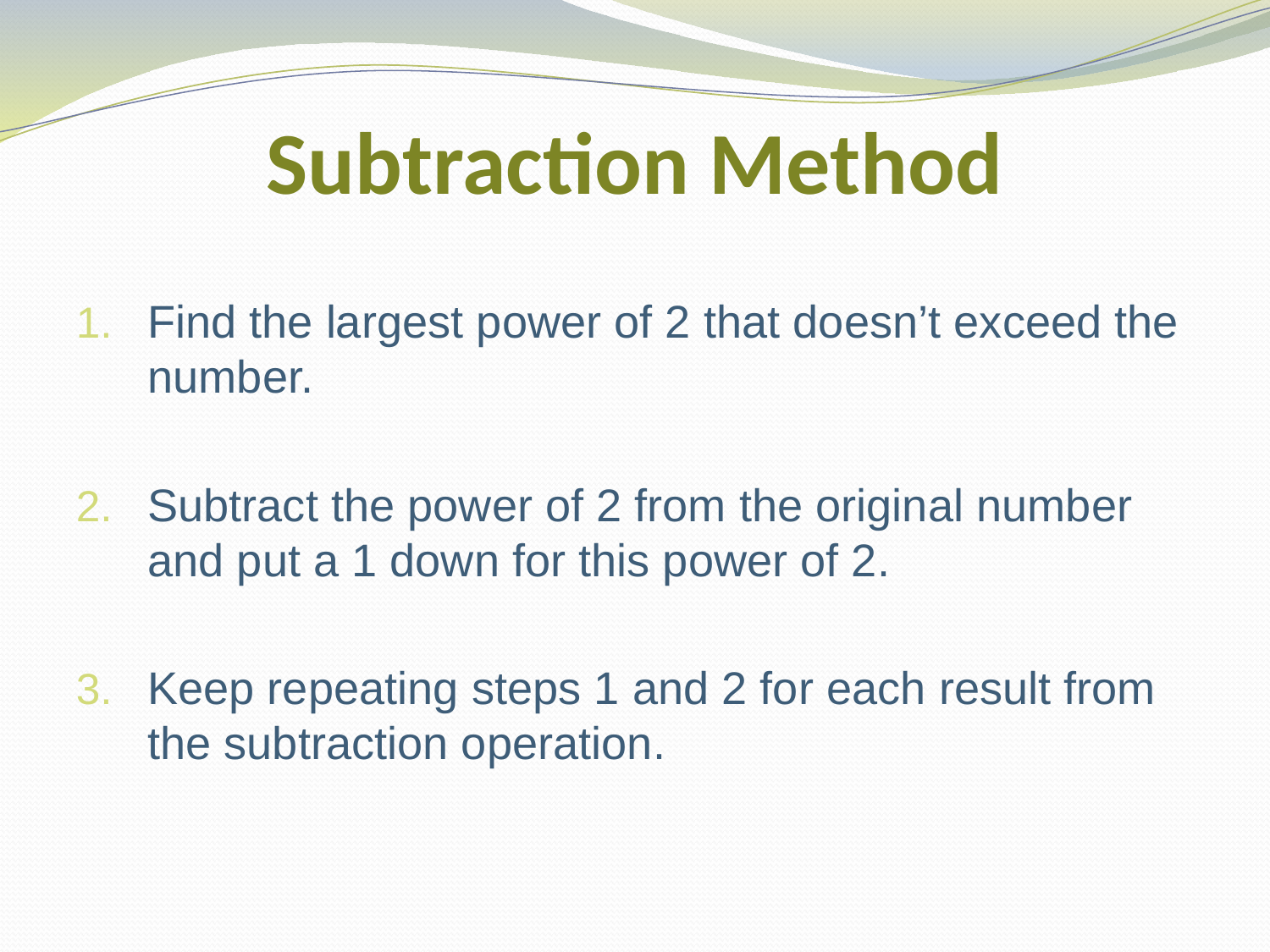

# Subtraction Method
Find the largest power of 2 that doesn’t exceed the number.

Subtract the power of 2 from the original number and put a 1 down for this power of 2.

Keep repeating steps 1 and 2 for each result from the subtraction operation.